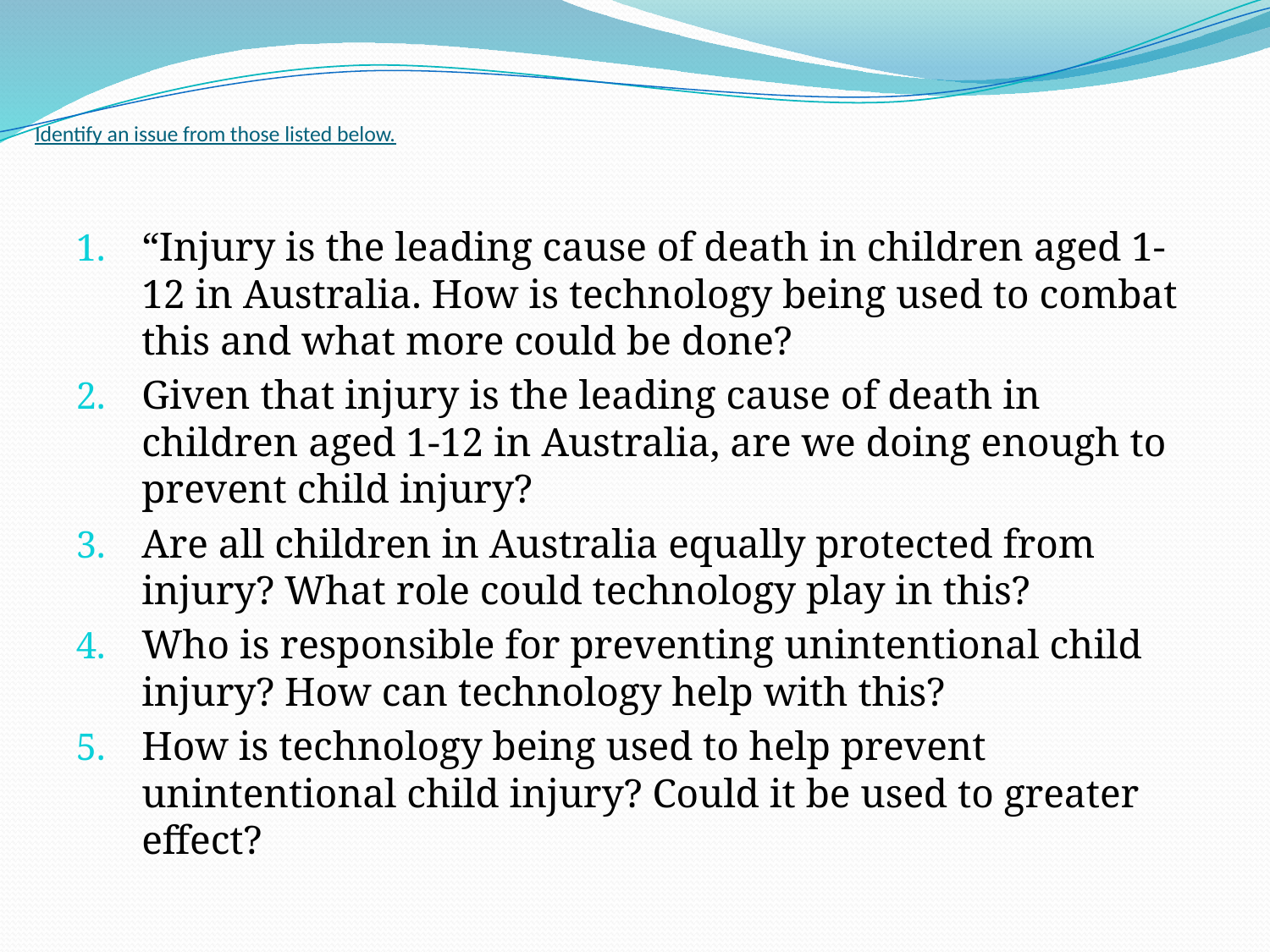

# Identify an issue from those listed below.
“Injury is the leading cause of death in children aged 1-12 in Australia. How is technology being used to combat this and what more could be done?
Given that injury is the leading cause of death in children aged 1-12 in Australia, are we doing enough to prevent child injury?
Are all children in Australia equally protected from injury? What role could technology play in this?
Who is responsible for preventing unintentional child injury? How can technology help with this?
How is technology being used to help prevent unintentional child injury? Could it be used to greater effect?